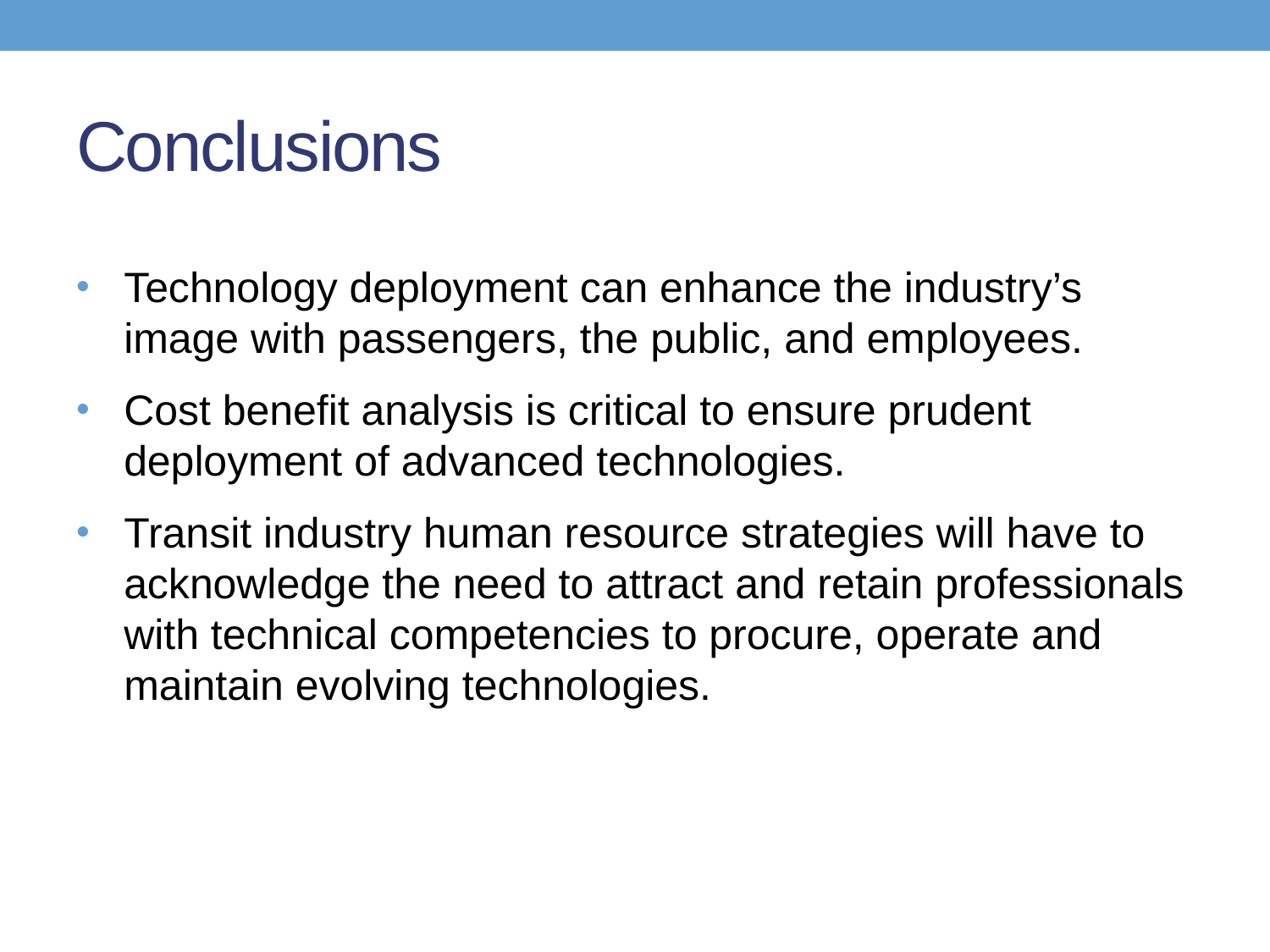

# Conclusions
Technology deployment can enhance the industry’s image with passengers, the public, and employees.
Cost benefit analysis is critical to ensure prudent deployment of advanced technologies.
Transit industry human resource strategies will have to acknowledge the need to attract and retain professionals with technical competencies to procure, operate and maintain evolving technologies.